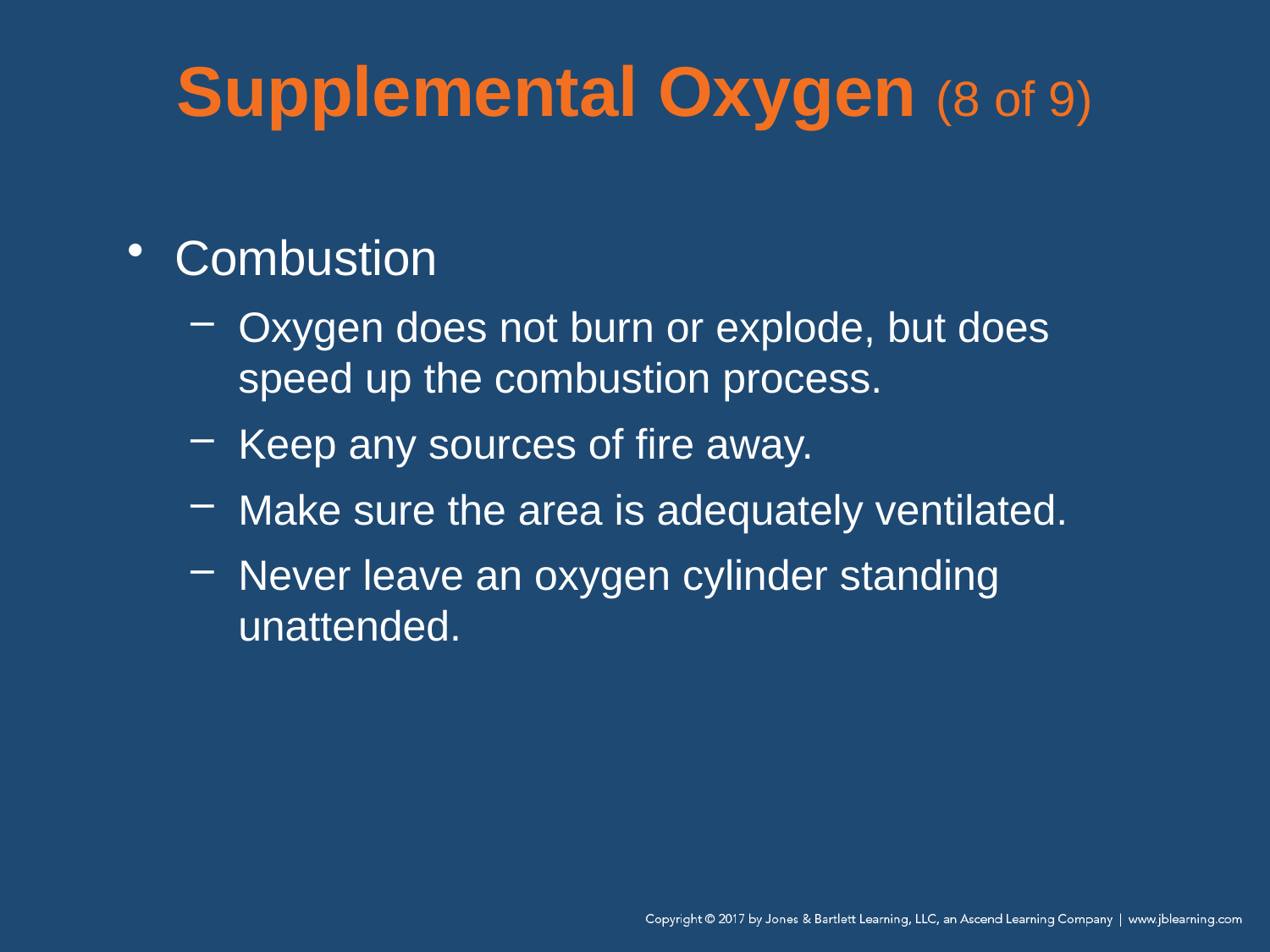

# Supplemental Oxygen (8 of 9)
Combustion
Oxygen does not burn or explode, but does speed up the combustion process.
Keep any sources of fire away.
Make sure the area is adequately ventilated.
Never leave an oxygen cylinder standing unattended.